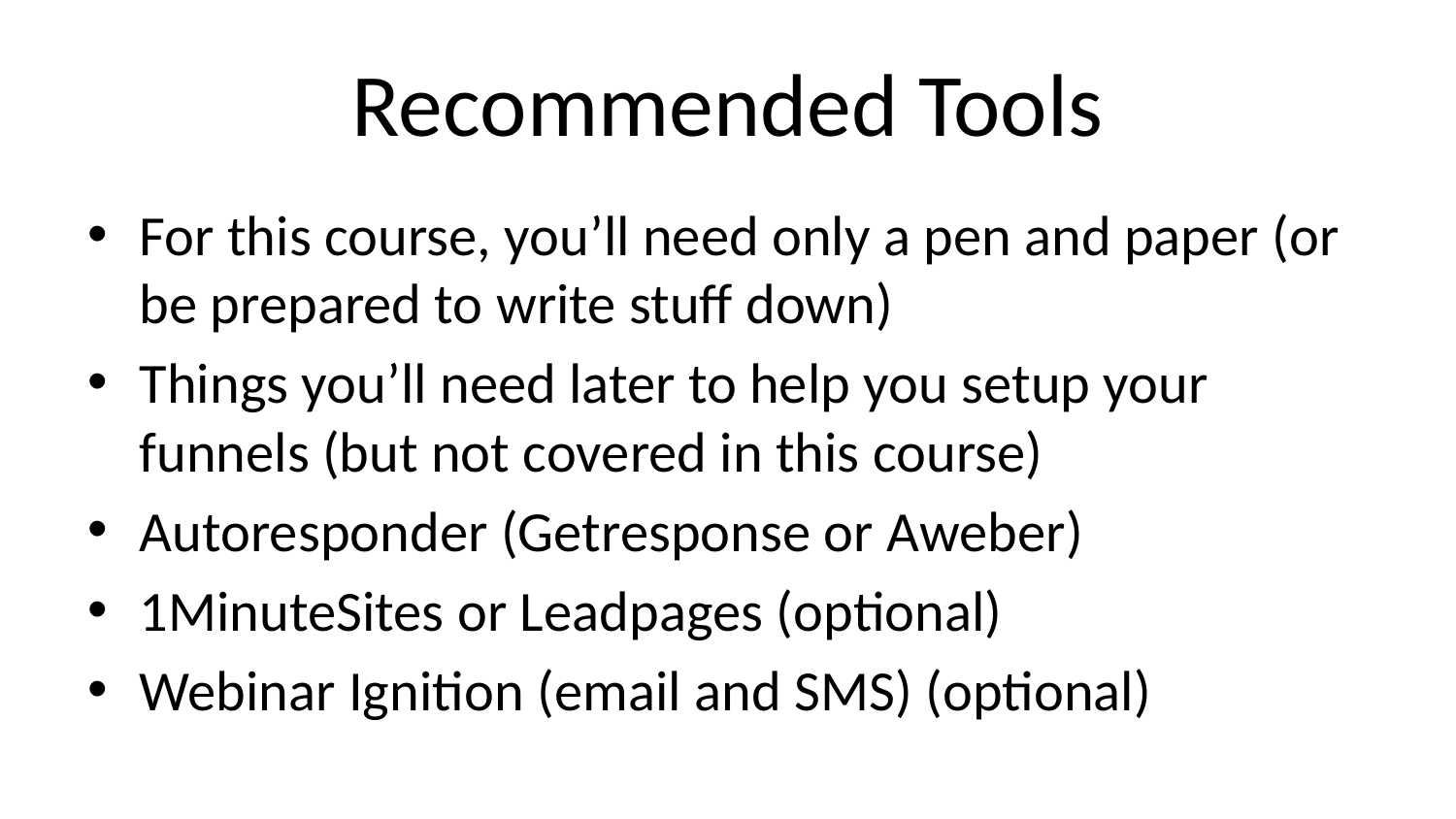

# Recommended Tools
For this course, you’ll need only a pen and paper (or be prepared to write stuff down)
Things you’ll need later to help you setup your funnels (but not covered in this course)
Autoresponder (Getresponse or Aweber)
1MinuteSites or Leadpages (optional)
Webinar Ignition (email and SMS) (optional)